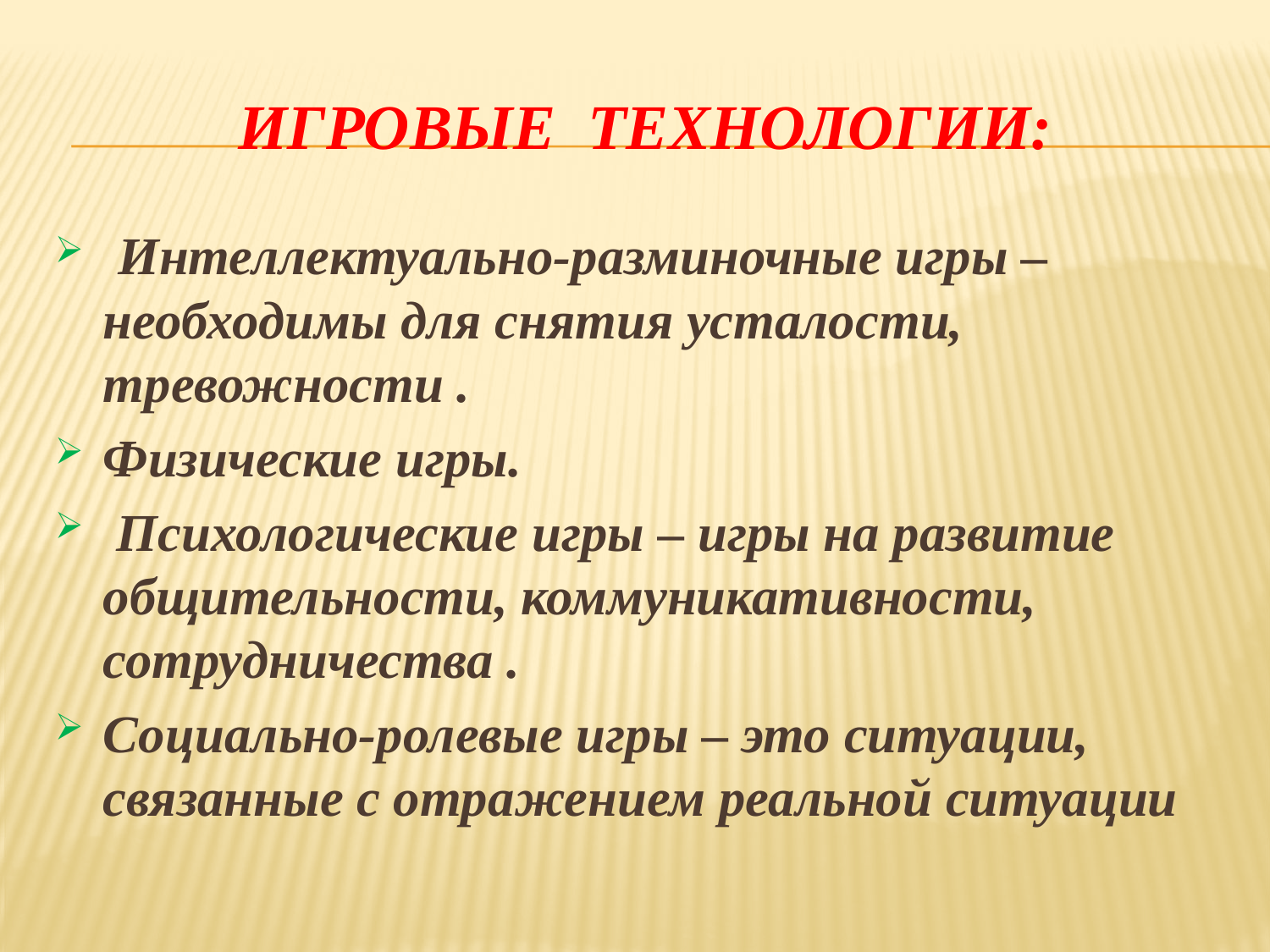

# Игровые  технологии:
 Интеллектуально-разминочные игры – необходимы для снятия усталости, тревожности .
Физические игры.
 Психологические игры – игры на развитие общительности, коммуникативности, сотрудничества .
Социально-ролевые игры – это ситуации, связанные с отражением реальной ситуации